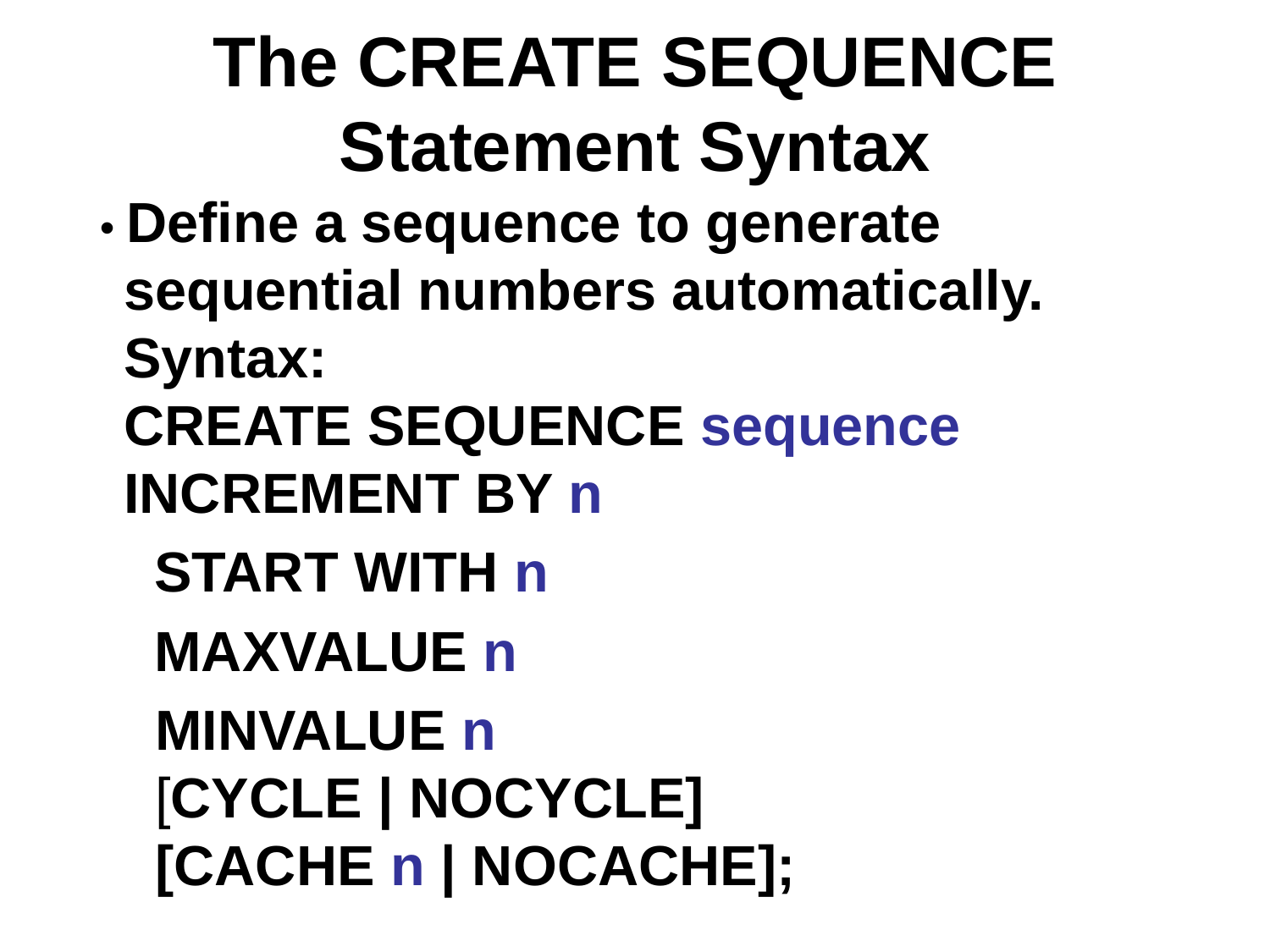

# The CREATE SEQUENCE Statement Syntax
  • Define a sequence to generate sequential numbers automatically. Syntax:
CREATE SEQUENCE sequence
INCREMENT BY n
     START WITH n
     MAXVALUE n
	  MINVALUE n
  [CYCLE | NOCYCLE]
  [CACHE n | NOCACHE];